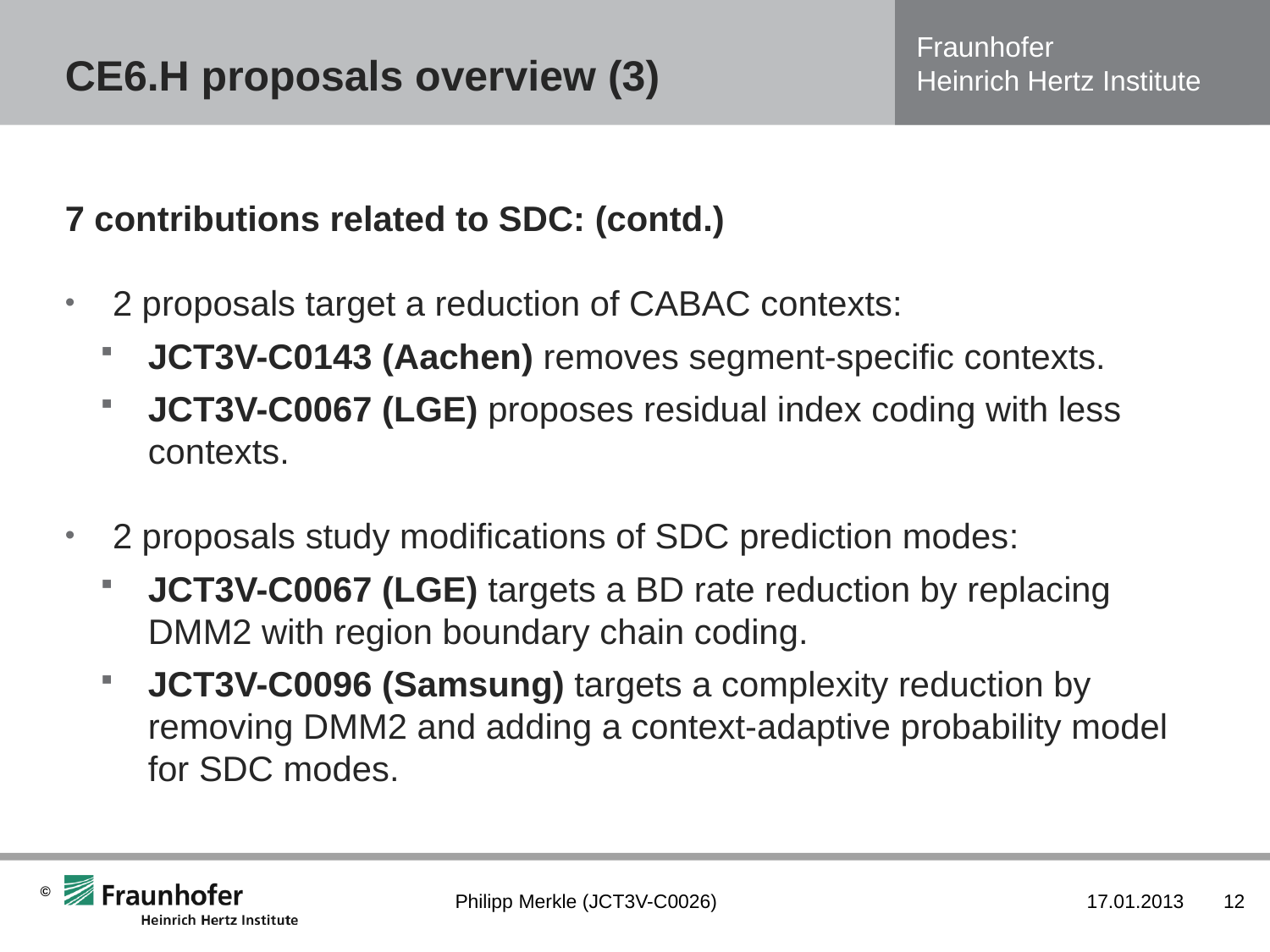

# CE6.H proposals overview (3)
7 contributions related to SDC: (contd.)

2 proposals target a reduction of CABAC contexts:
JCT3V-C0143 (Aachen) removes segment-specific contexts.
JCT3V-C0067 (LGE) proposes residual index coding with less contexts.

2 proposals study modifications of SDC prediction modes:
JCT3V-C0067 (LGE) targets a BD rate reduction by replacing DMM2 with region boundary chain coding.
JCT3V-C0096 (Samsung) targets a complexity reduction by removing DMM2 and adding a context-adaptive probability model for SDC modes.
Philipp Merkle (JCT3V-C0026)
17.01.2013
12